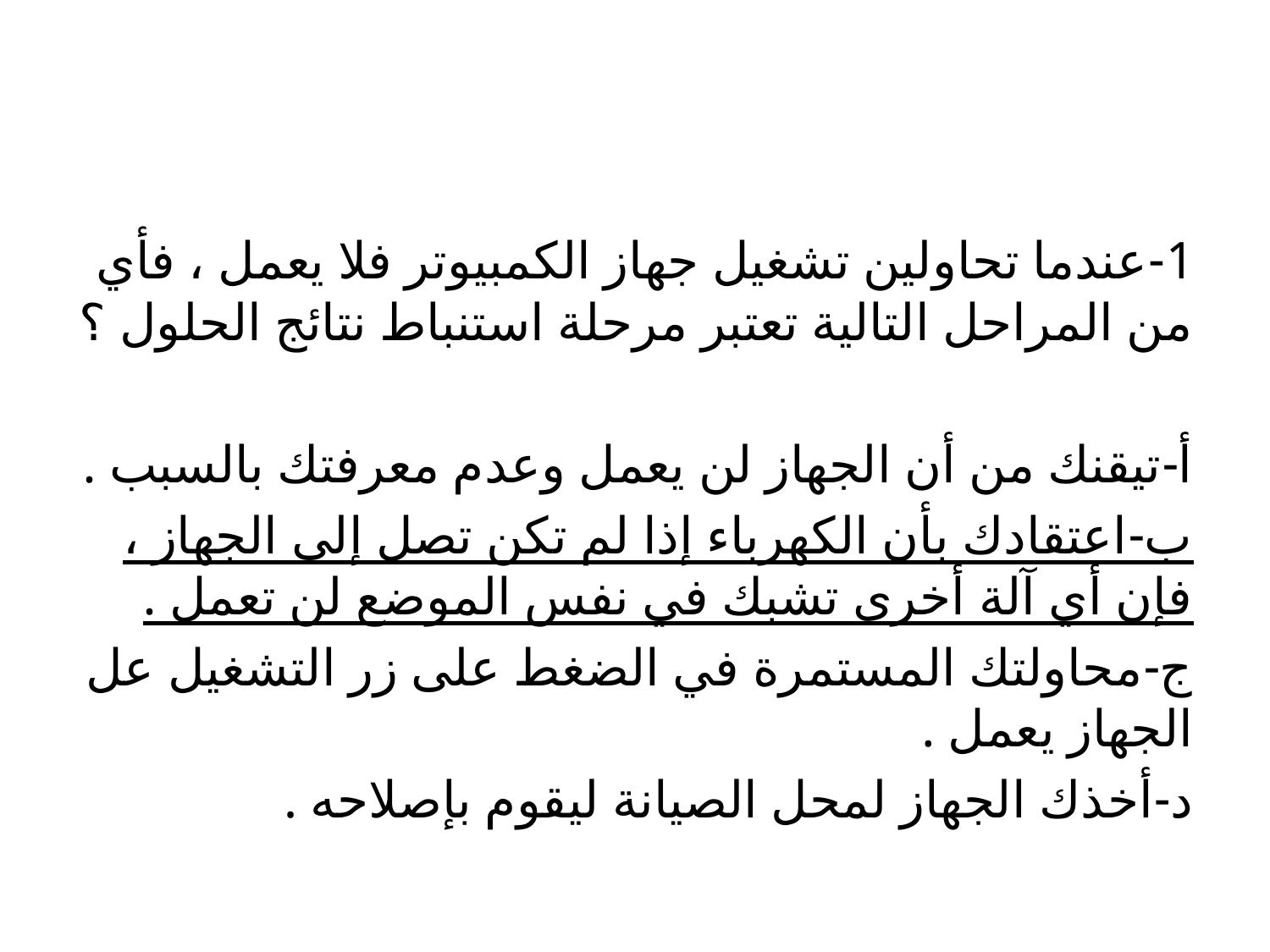

#
1-عندما تحاولين تشغيل جهاز الكمبيوتر فلا يعمل ، فأي من المراحل التالية تعتبر مرحلة استنباط نتائج الحلول ؟

أ-تيقنك من أن الجهاز لن يعمل وعدم معرفتك بالسبب .
ب-اعتقادك بأن الكهرباء إذا لم تكن تصل إلى الجهاز ، فإن أي آلة أخرى تشبك في نفس الموضع لن تعمل .
ج-محاولتك المستمرة في الضغط على زر التشغيل عل الجهاز يعمل .
د-أخذك الجهاز لمحل الصيانة ليقوم بإصلاحه .